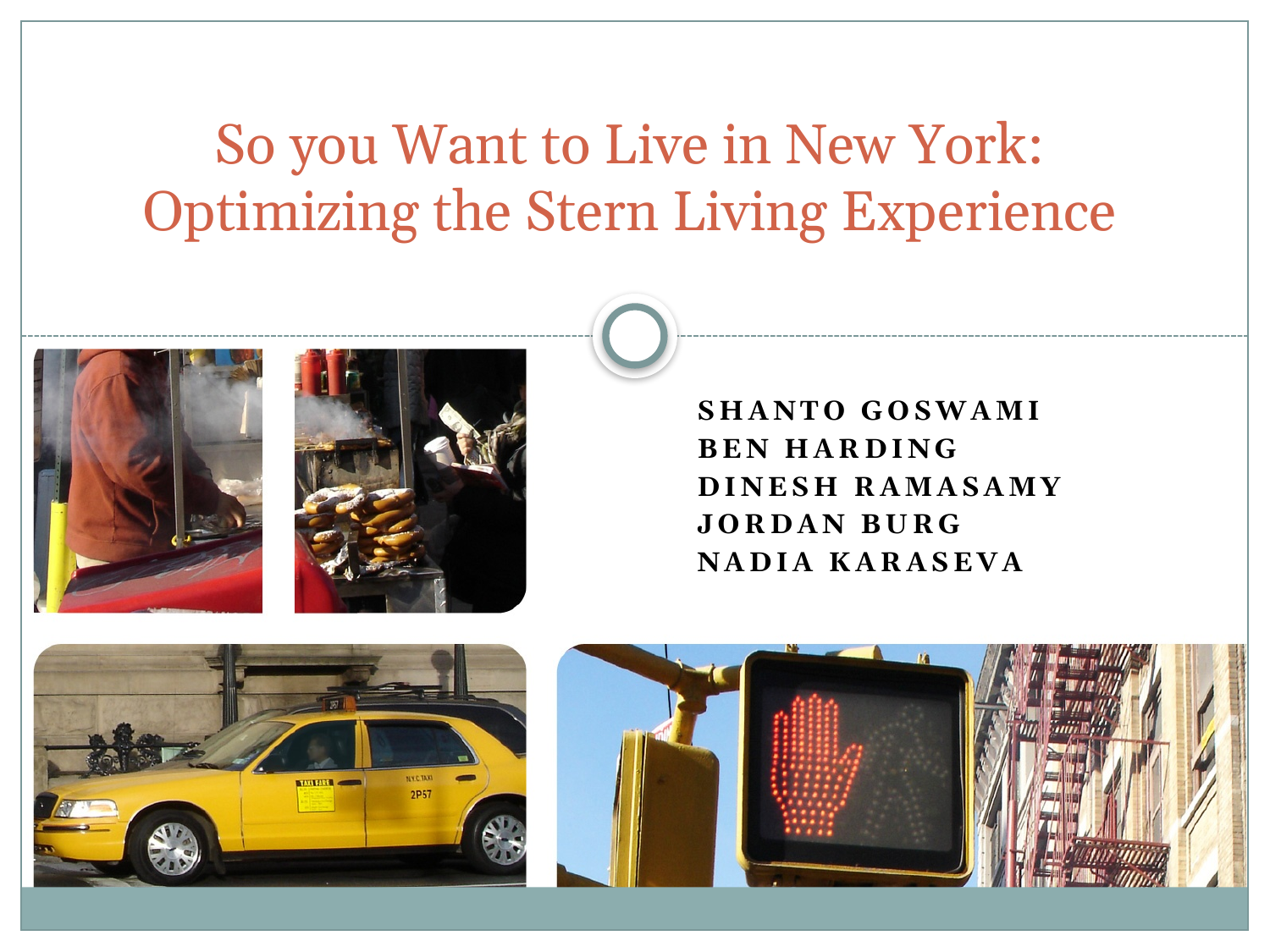

# So you Want to Live in New York: Optimizing the Stern Living Experience
Shanto goswami
Ben harding
Dinesh ramasamy
Jordan burg
Nadia karaseva